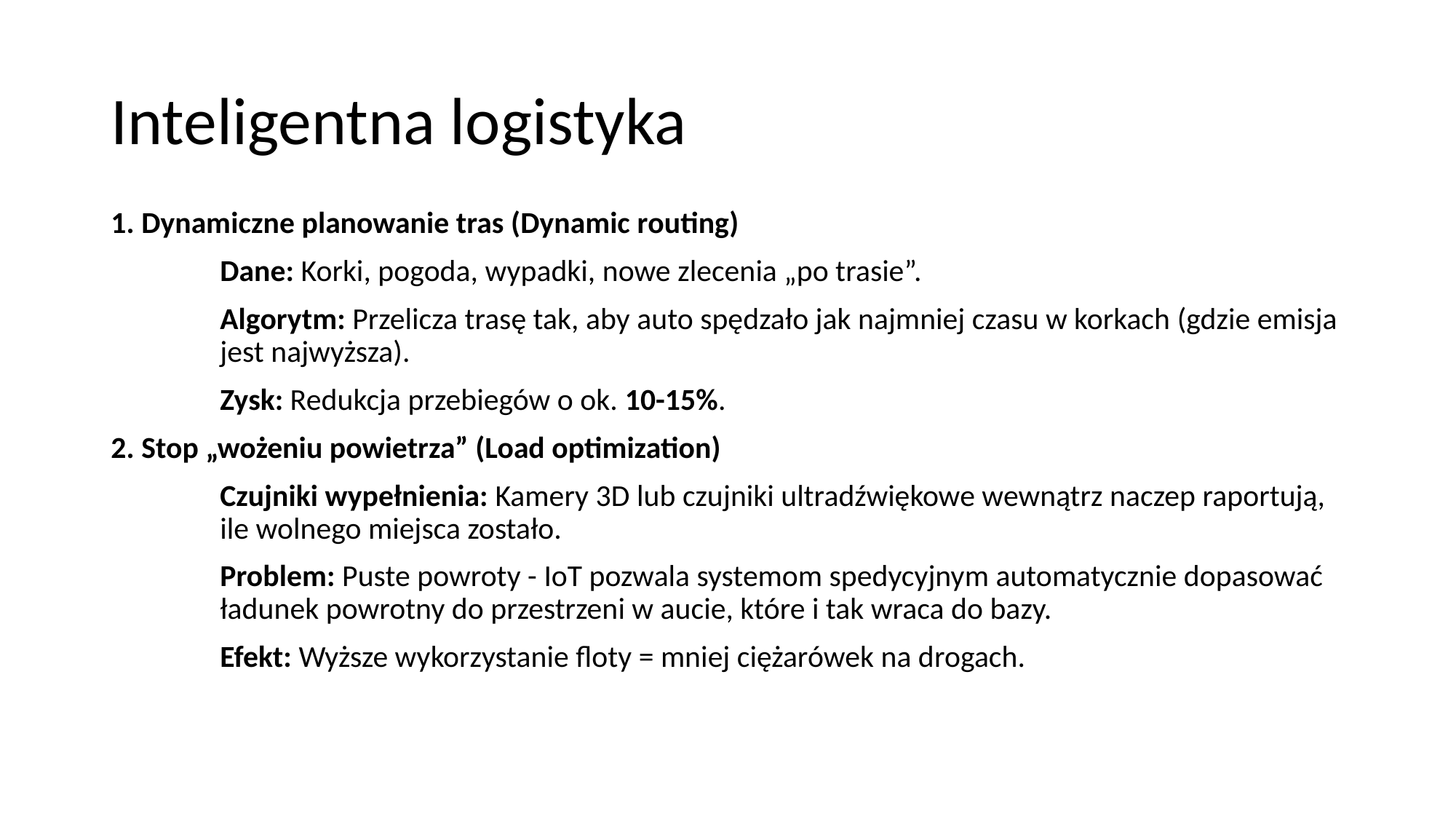

# Inteligentna logistyka
1. Dynamiczne planowanie tras (Dynamic routing)
	Dane: Korki, pogoda, wypadki, nowe zlecenia „po trasie”.
	Algorytm: Przelicza trasę tak, aby auto spędzało jak najmniej czasu w korkach (gdzie emisja 	jest najwyższa).
	Zysk: Redukcja przebiegów o ok. 10-15%.
2. Stop „wożeniu powietrza” (Load optimization)
	Czujniki wypełnienia: Kamery 3D lub czujniki ultradźwiękowe wewnątrz naczep raportują,
	ile wolnego miejsca zostało.
	Problem: Puste powroty - IoT pozwala systemom spedycyjnym automatycznie dopasować	ładunek powrotny do przestrzeni w aucie, które i tak wraca do bazy.
	Efekt: Wyższe wykorzystanie floty = mniej ciężarówek na drogach.